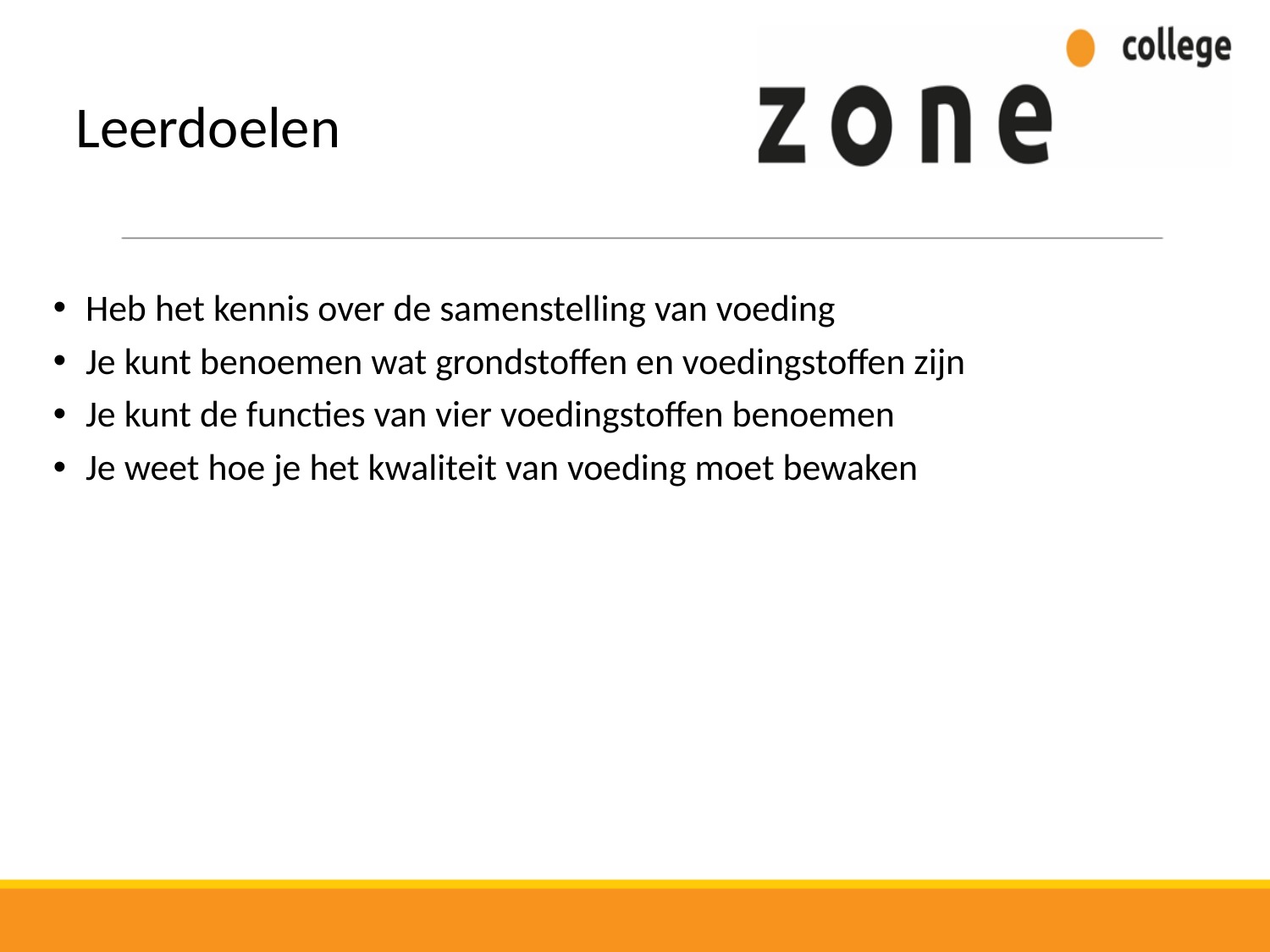

# Leerdoelen
 Heb het kennis over de samenstelling van voeding
 Je kunt benoemen wat grondstoffen en voedingstoffen zijn
 Je kunt de functies van vier voedingstoffen benoemen
 Je weet hoe je het kwaliteit van voeding moet bewaken